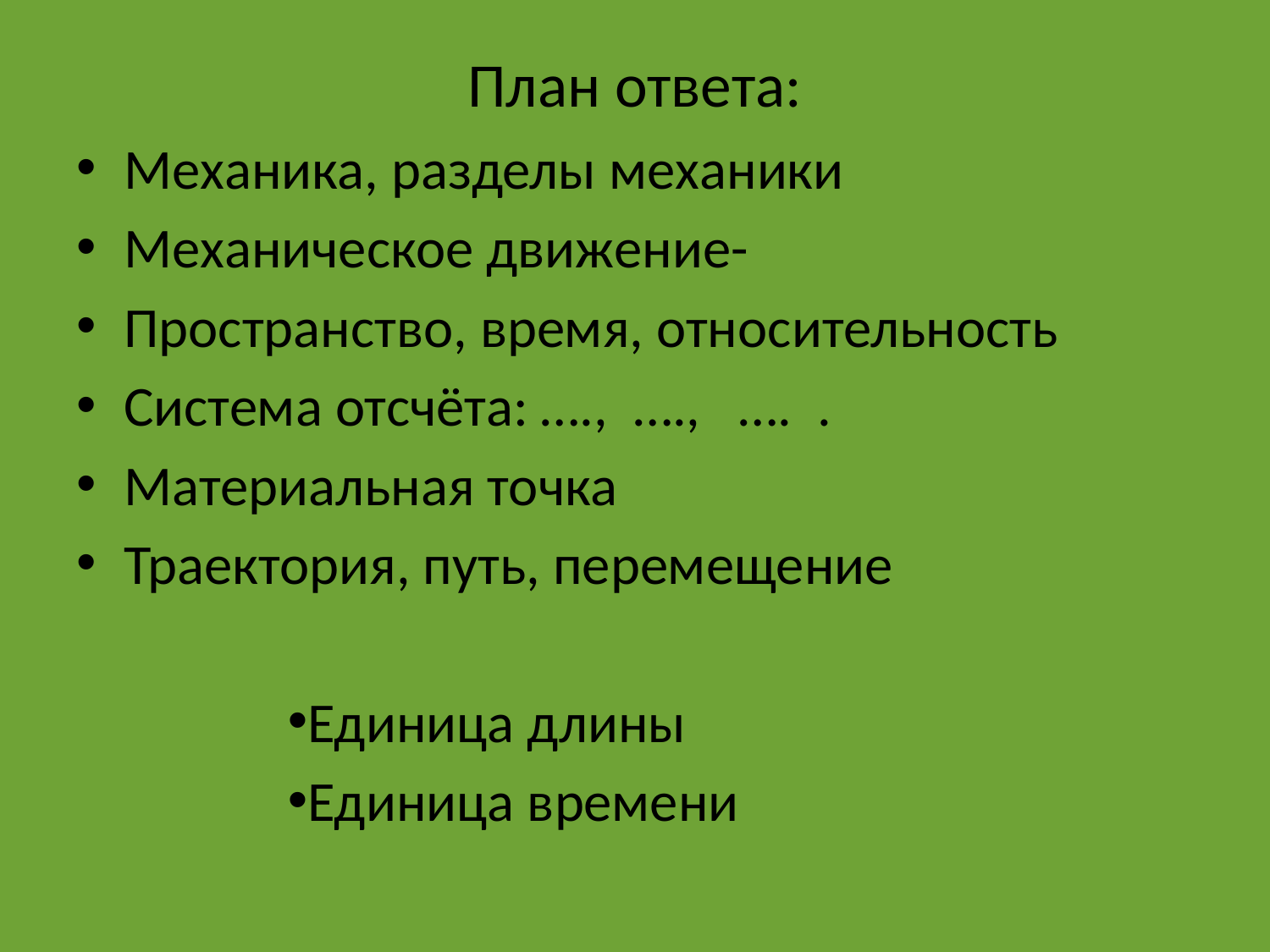

# План ответа:
Механика, разделы механики
Механическое движение-
Пространство, время, относительность
Система отсчёта: ….,  ….,   ….  .
Материальная точка
Траектория, путь, перемещение

Единица длины
Единица времени